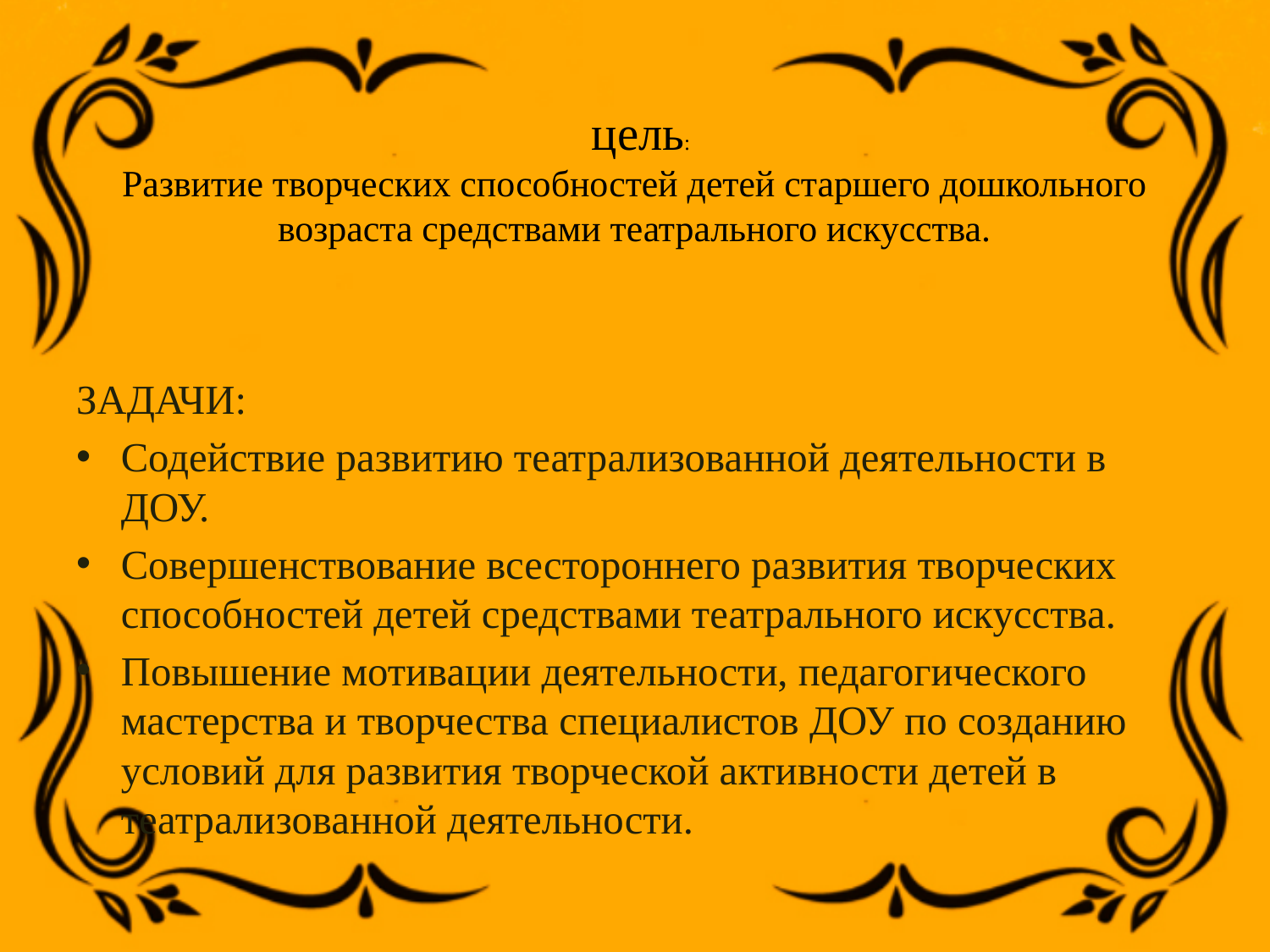

# цель: Развитие творческих способностей детей старшего дошкольного возраста средствами театрального искусства.
ЗАДАЧИ:
Содействие развитию театрализованной деятельности в ДОУ.
Совершенствование всестороннего развития творческих способностей детей средствами театрального искусства.
Повышение мотивации деятельности, педагогического мастерства и творчества специалистов ДОУ по созданию условий для развития творческой активности детей в театрализованной деятельности.